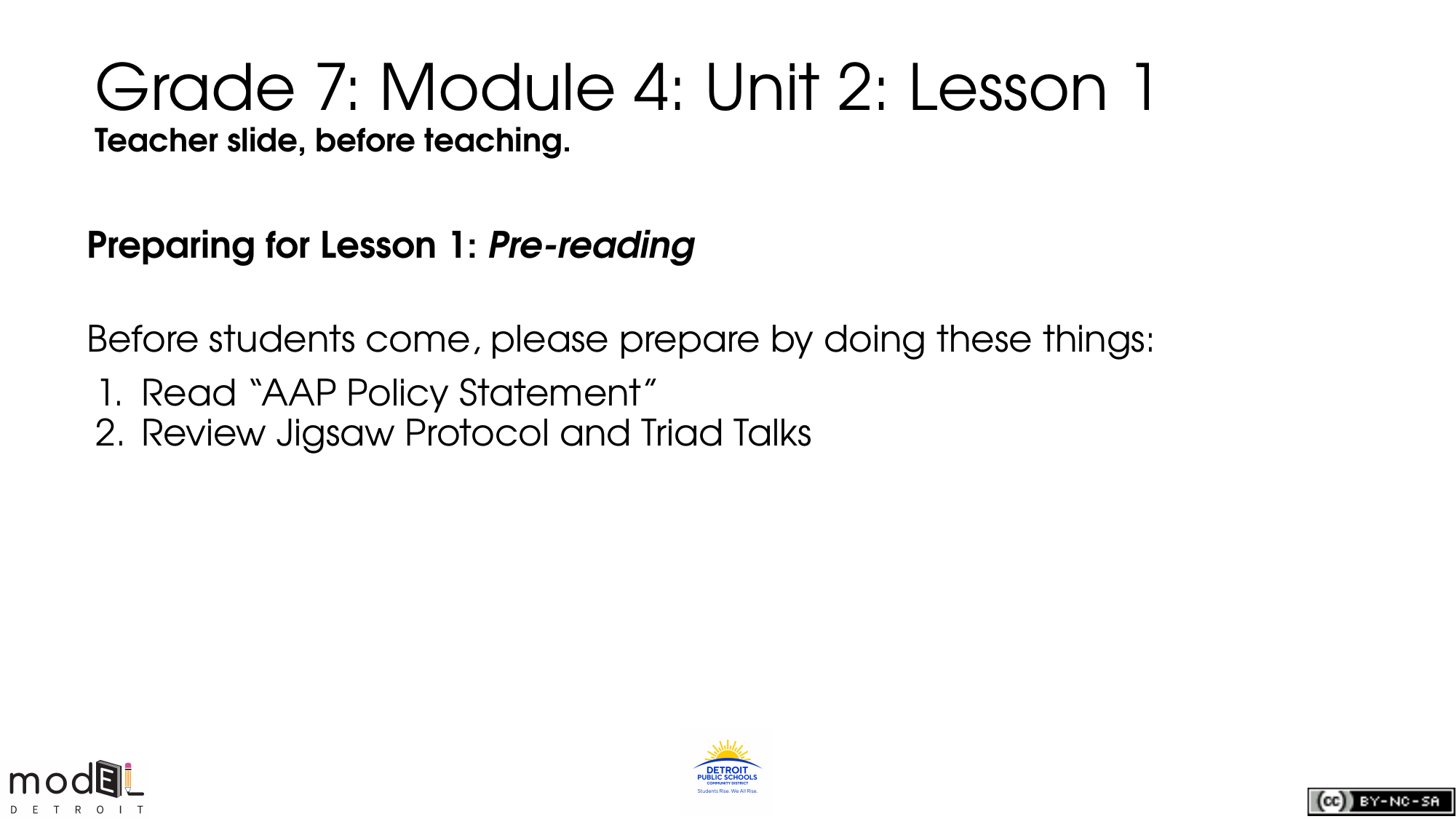

# Grade 7: Module 4: Unit 2: Lesson 1
Teacher slide, before teaching.
Preparing for Lesson 1: Pre-reading

Before students come, please prepare by doing these things:
Read “AAP Policy Statement”
Review Jigsaw Protocol and Triad Talks